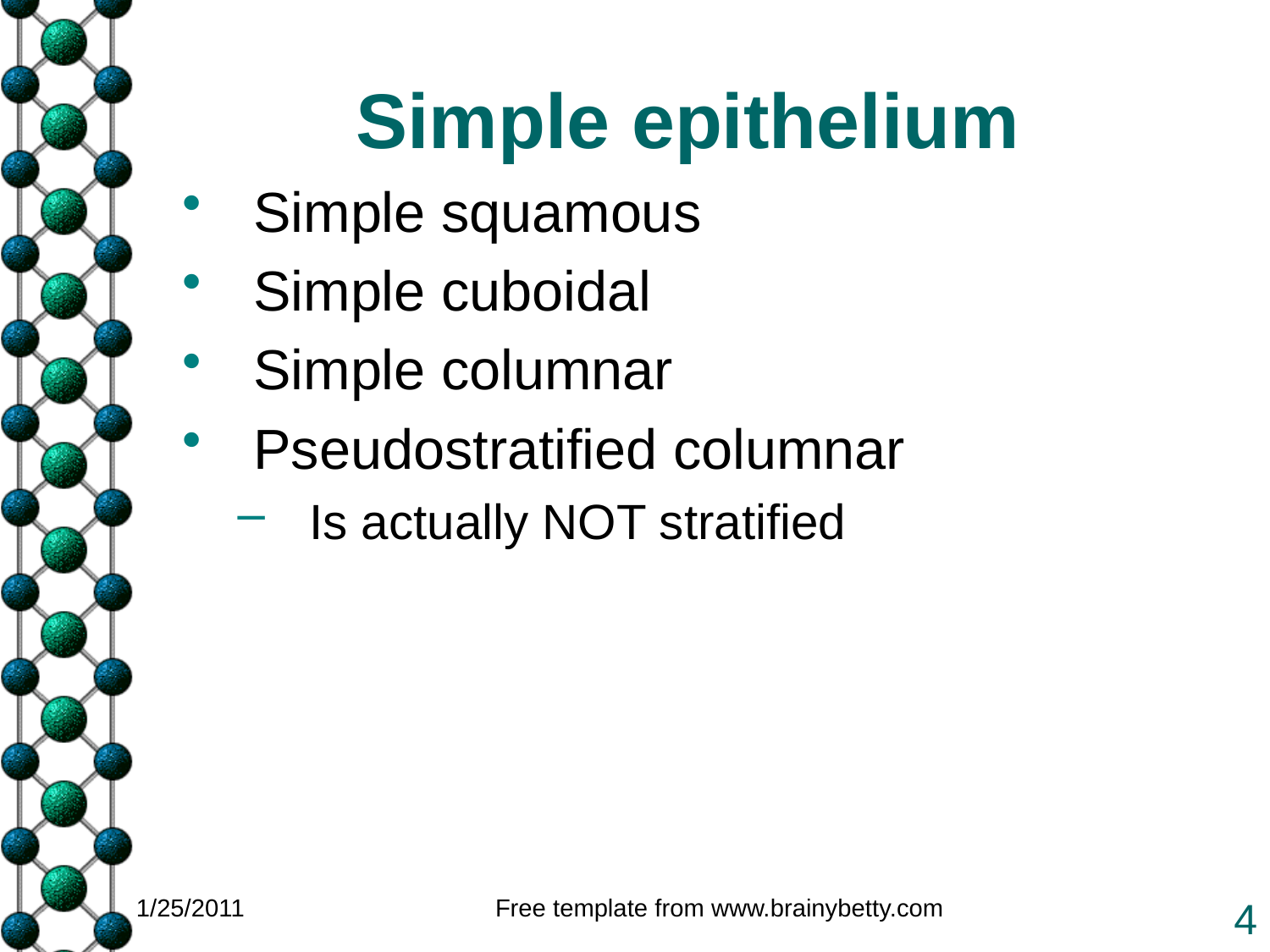

# Simple epithelium
Simple squamous
Simple cuboidal
Simple columnar
Pseudostratified columnar
Is actually NOT stratified
1/25/2011
Free template from www.brainybetty.com
4